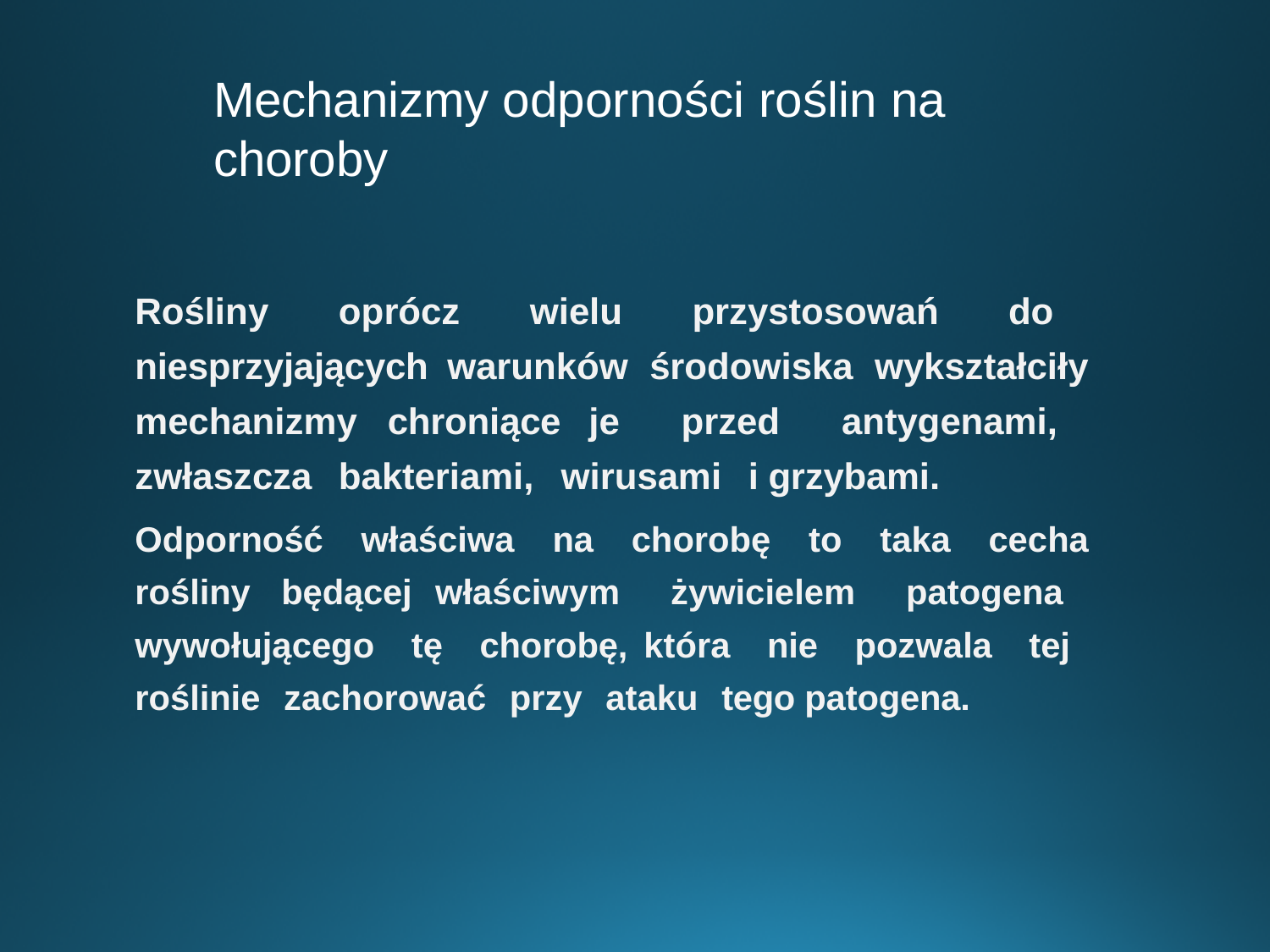

# Mechanizmy odporności roślin na choroby
	Rośliny  oprócz  wielu  przystosowań  do  niesprzyjających warunków środowiska wykształciły mechanizmy chroniące je  przed  antygenami,  zwłaszcza  bakteriami,  wirusami  i grzybami.
	Odporność właściwa na chorobę to taka cecha rośliny będącej właściwym  żywicielem  patogena  wywołującego  tę  chorobę, która  nie  pozwala  tej  roślinie  zachorować  przy  ataku  tego patogena.